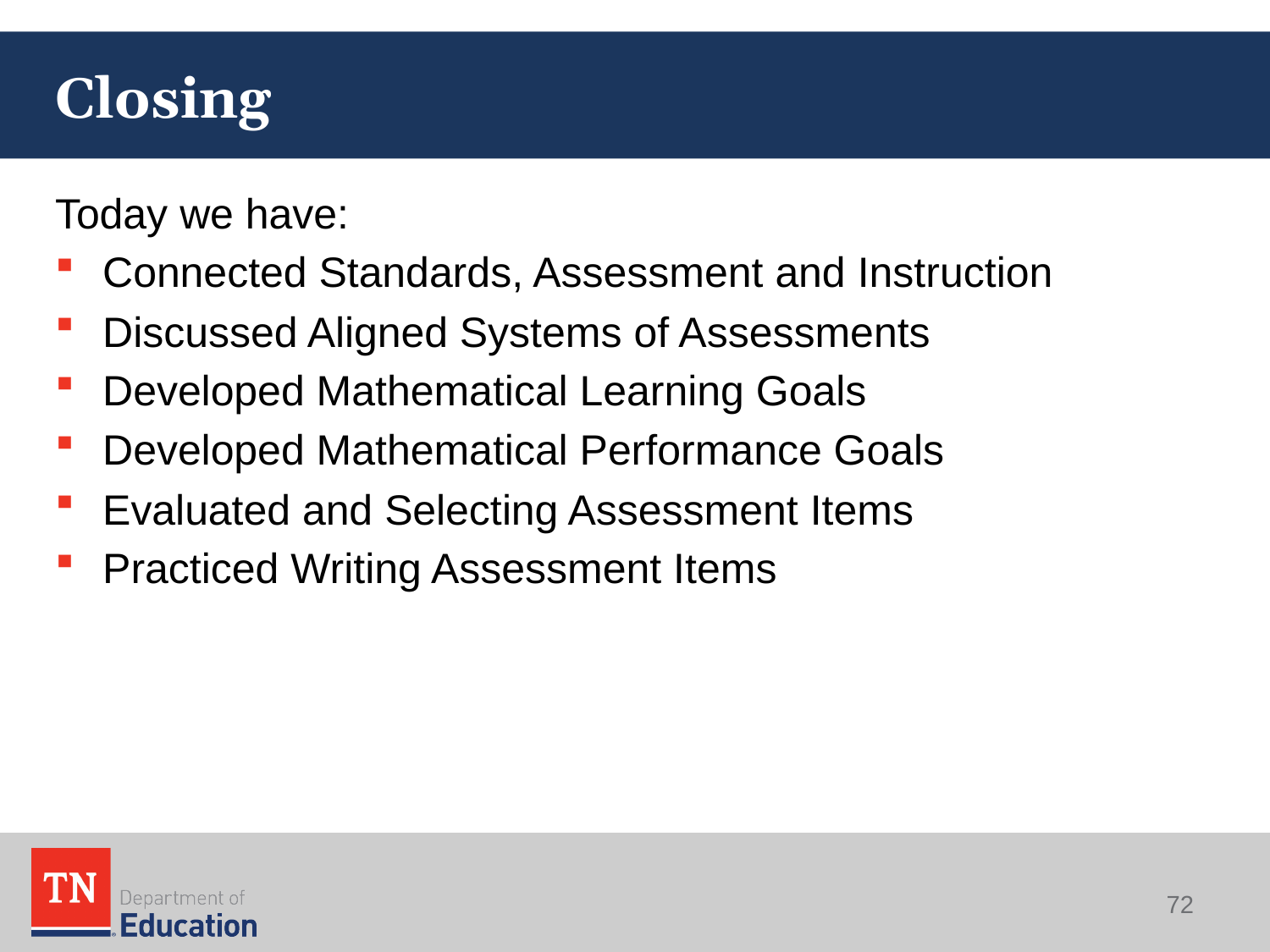

# Closing
Today we have:
Connected Standards, Assessment and Instruction
Discussed Aligned Systems of Assessments
Developed Mathematical Learning Goals
Developed Mathematical Performance Goals
Evaluated and Selecting Assessment Items
Practiced Writing Assessment Items

72